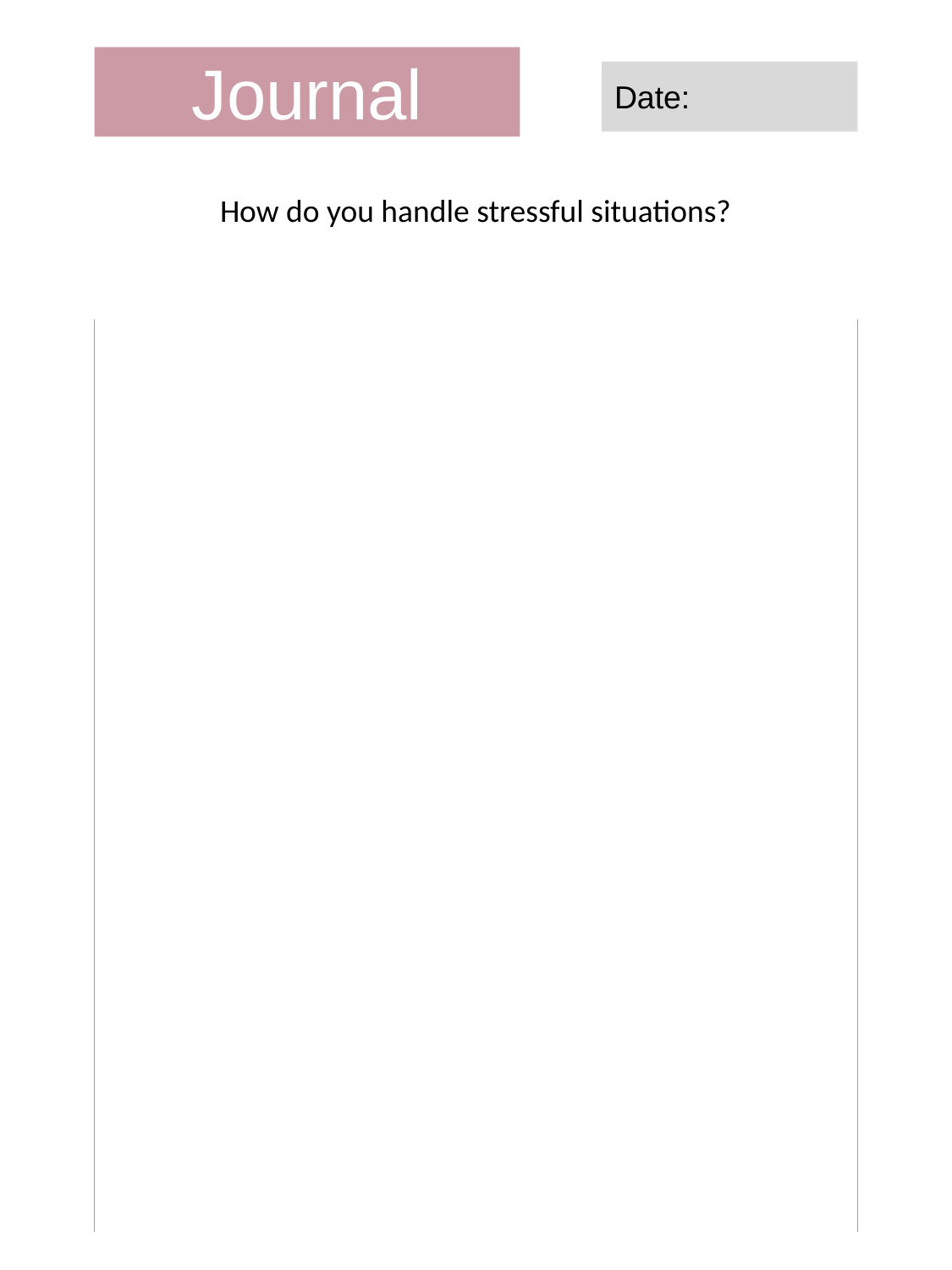

Journal

Date:
How do you handle stressful situations?
|  |
| --- |
|  |
|  |
|  |
|  |
|  |
|  |
|  |
|  |
|  |
|  |
|  |
|  |
|  |
|  |
|  |
|  |
|  |
|  |
|  |
|  |
|  |